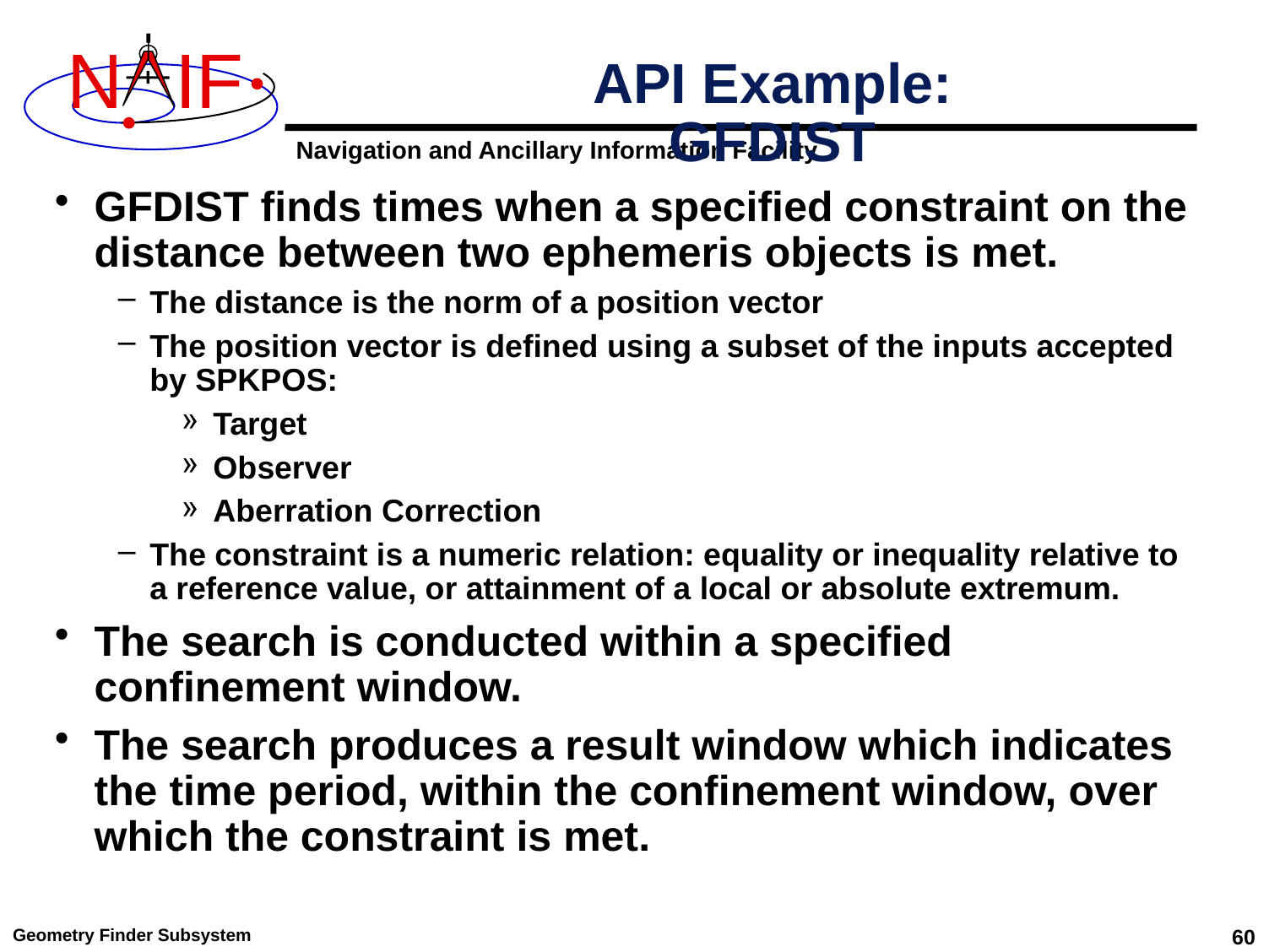

# API Example: GFDIST
GFDIST finds times when a specified constraint on the distance between two ephemeris objects is met.
The distance is the norm of a position vector
The position vector is defined using a subset of the inputs accepted by SPKPOS:
Target
Observer
Aberration Correction
The constraint is a numeric relation: equality or inequality relative to a reference value, or attainment of a local or absolute extremum.
The search is conducted within a specified confinement window.
The search produces a result window which indicates the time period, within the confinement window, over which the constraint is met.
Geometry Finder Subsystem
60